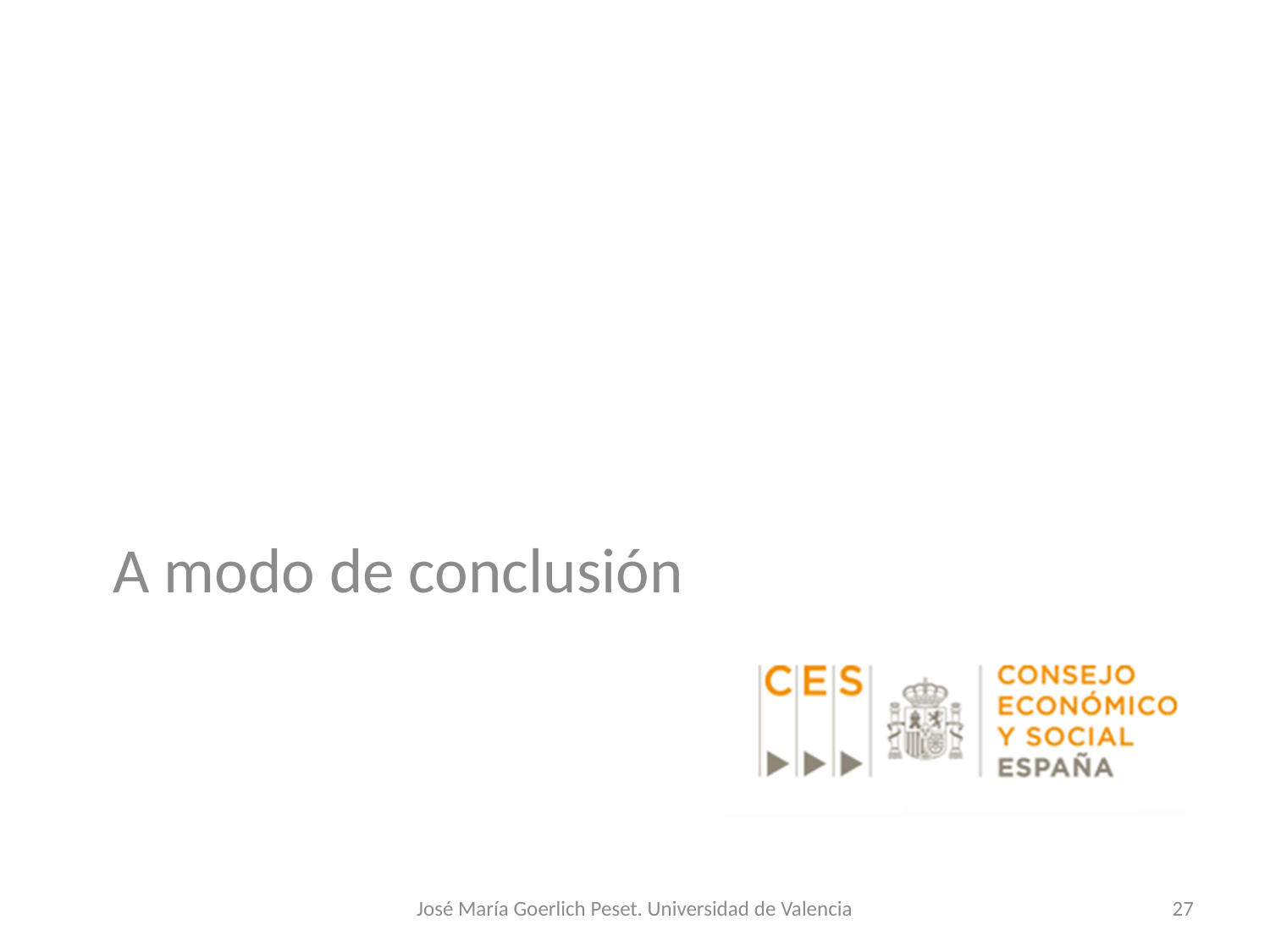

A modo de conclusión
#
José María Goerlich Peset. Universidad de Valencia
27